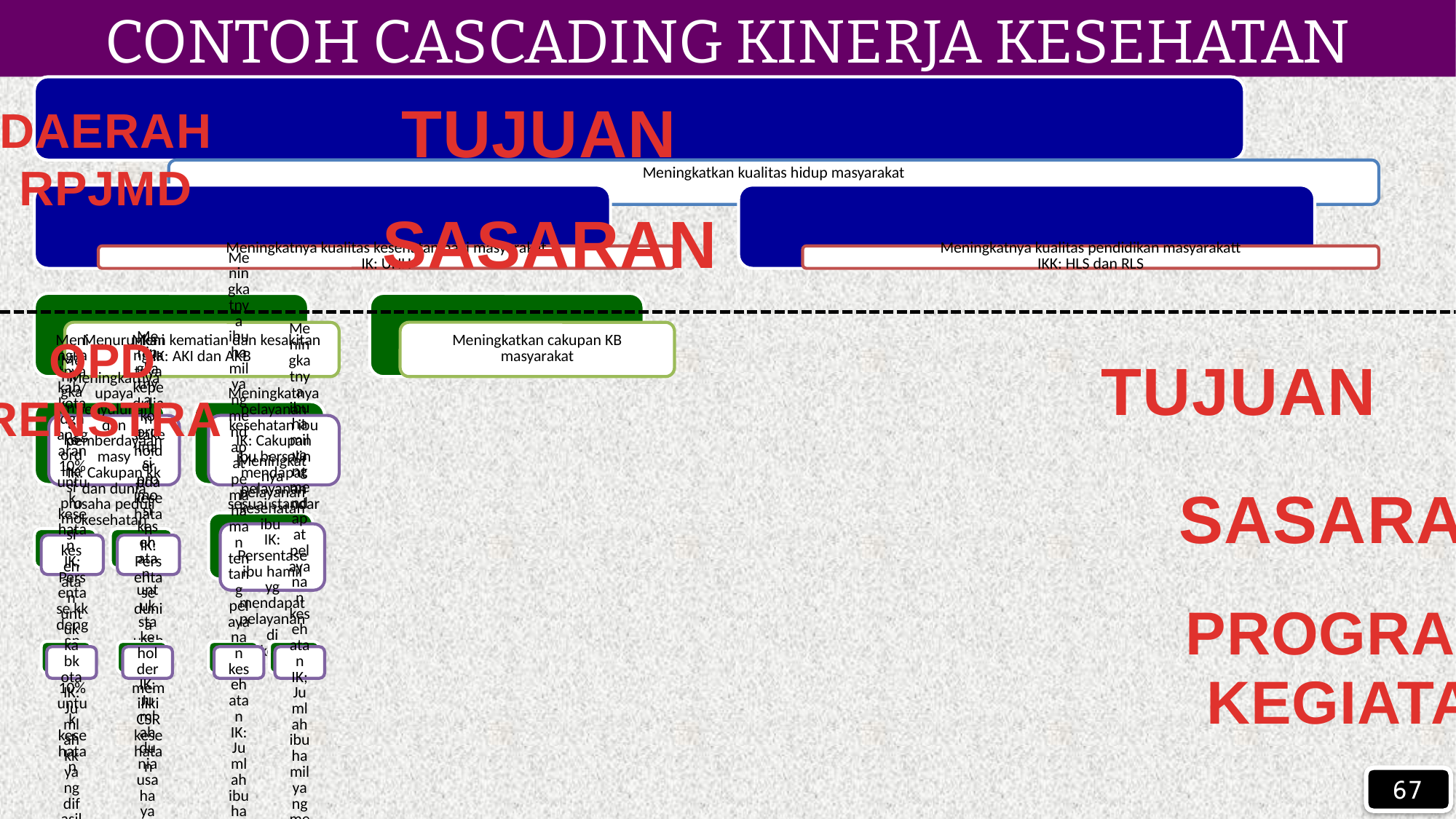

CONTOH CASCADING KINERJA KESEHATAN
IK: AKI dan AKB
Meningkatnya kualitas kesehatan bagi masyarakat
IK: UHH
Meningkatkan kualitas hidup masyarakat
IK: IPM
Meningkatnya kualitas pendidikan masyarakatt
IKK: HLS dan RLS
TUJUAN
DAERAH
RPJMD
SASARAN
OPD
RENSTRA
TUJUAN
SASARAN
PROGRAM
KEGIATAN
67